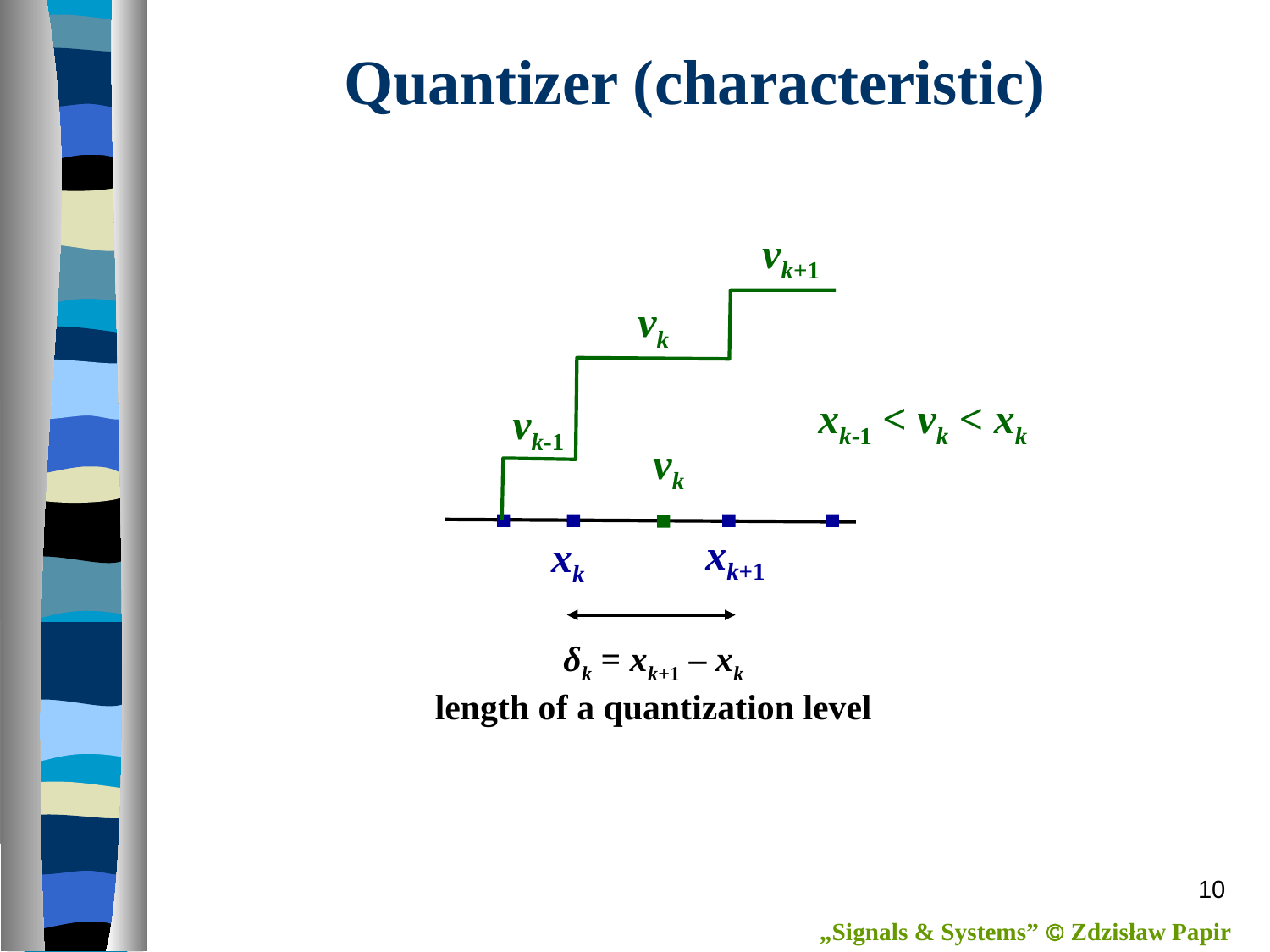

# Quantizer (characteristic)
vk+1
vk

xk-1 < vk < xk
vk-1
vk

xk+1
xk

δk = xk+1 – xk
length of a quantization level
10
„Signals & Systems” © Zdzisław Papir